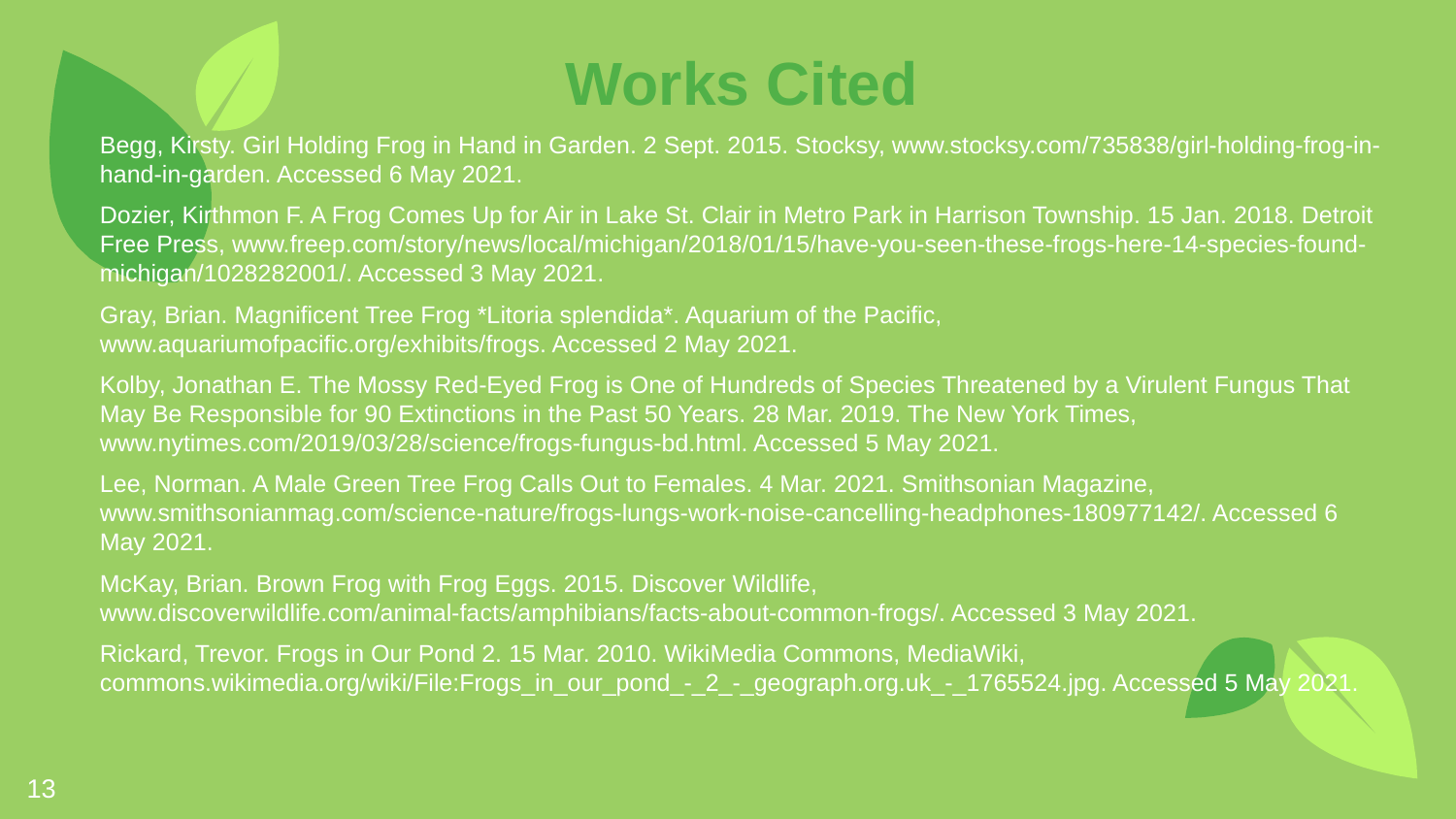

Works Cited
Begg, Kirsty. Girl Holding Frog in Hand in Garden. 2 Sept. 2015. Stocksy, www.stocksy.com/735838/girl-holding-frog-in-hand-in-garden. Accessed 6 May 2021.
Dozier, Kirthmon F. A Frog Comes Up for Air in Lake St. Clair in Metro Park in Harrison Township. 15 Jan. 2018. Detroit Free Press, www.freep.com/story/news/local/michigan/2018/01/15/have-you-seen-these-frogs-here-14-species-found-michigan/1028282001/. Accessed 3 May 2021.
Gray, Brian. Magnificent Tree Frog *Litoria splendida*. Aquarium of the Pacific, www.aquariumofpacific.org/exhibits/frogs. Accessed 2 May 2021.
Kolby, Jonathan E. The Mossy Red-Eyed Frog is One of Hundreds of Species Threatened by a Virulent Fungus That May Be Responsible for 90 Extinctions in the Past 50 Years. 28 Mar. 2019. The New York Times, www.nytimes.com/2019/03/28/science/frogs-fungus-bd.html. Accessed 5 May 2021.
Lee, Norman. A Male Green Tree Frog Calls Out to Females. 4 Mar. 2021. Smithsonian Magazine, www.smithsonianmag.com/science-nature/frogs-lungs-work-noise-cancelling-headphones-180977142/. Accessed 6 May 2021.
McKay, Brian. Brown Frog with Frog Eggs. 2015. Discover Wildlife, www.discoverwildlife.com/animal-facts/amphibians/facts-about-common-frogs/. Accessed 3 May 2021.
Rickard, Trevor. Frogs in Our Pond 2. 15 Mar. 2010. WikiMedia Commons, MediaWiki, commons.wikimedia.org/wiki/File:Frogs_in_our_pond_-_2_-_geograph.org.uk_-_1765524.jpg. Accessed 5 May 2021.

13